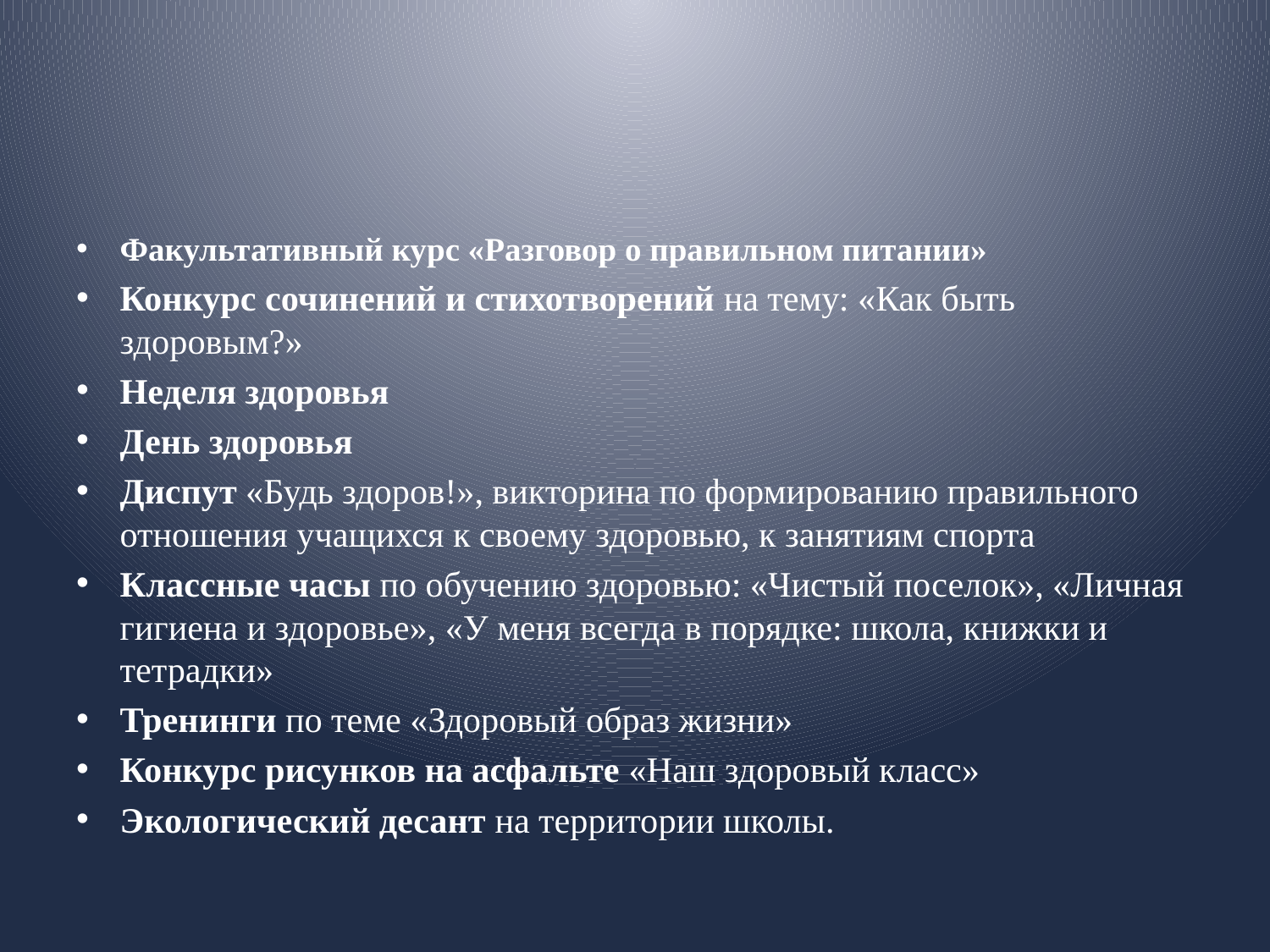

#
Факультативный курс «Разговор о правильном питании»
Конкурс сочинений и стихотворений на тему: «Как быть здоровым?»
Неделя здоровья
День здоровья
Диспут «Будь здоров!», викторина по формированию правильного отношения учащихся к своему здоровью, к занятиям спорта
Классные часы по обучению здоровью: «Чистый поселок», «Личная гигиена и здоровье», «У меня всегда в порядке: школа, книжки и тетрадки»
Тренинги по теме «Здоровый образ жизни»
Конкурс рисунков на асфальте «Наш здоровый класс»
Экологический десант на территории школы.